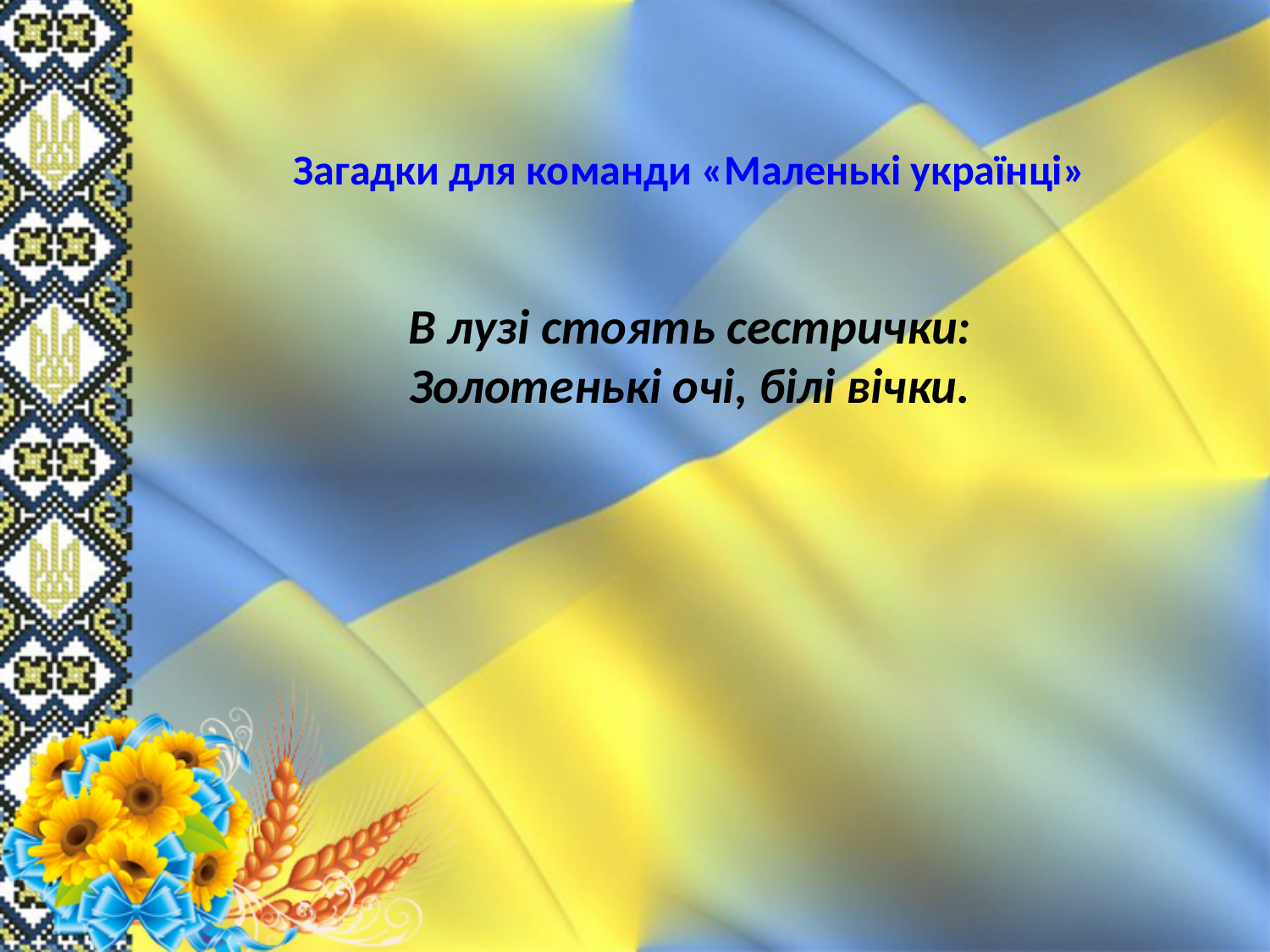

Загадки для команди «Маленькі українці»

В лузі стоять сестрички:
Золотенькі очі, білі вічки.